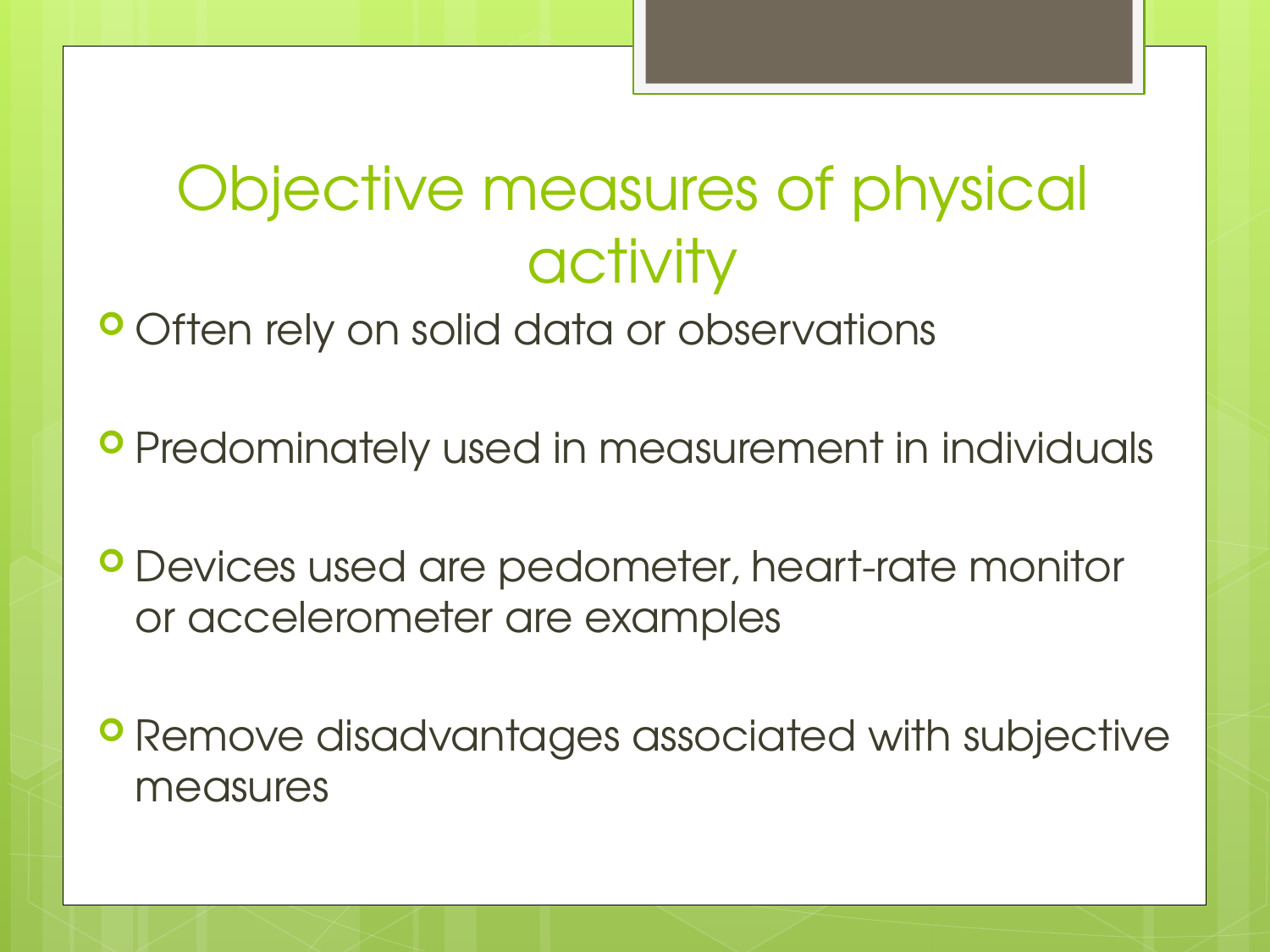

# Objective measures of physical activity
Often rely on solid data or observations

Predominately used in measurement in individuals

Devices used are pedometer, heart-rate monitor or accelerometer are examples

Remove disadvantages associated with subjective measures